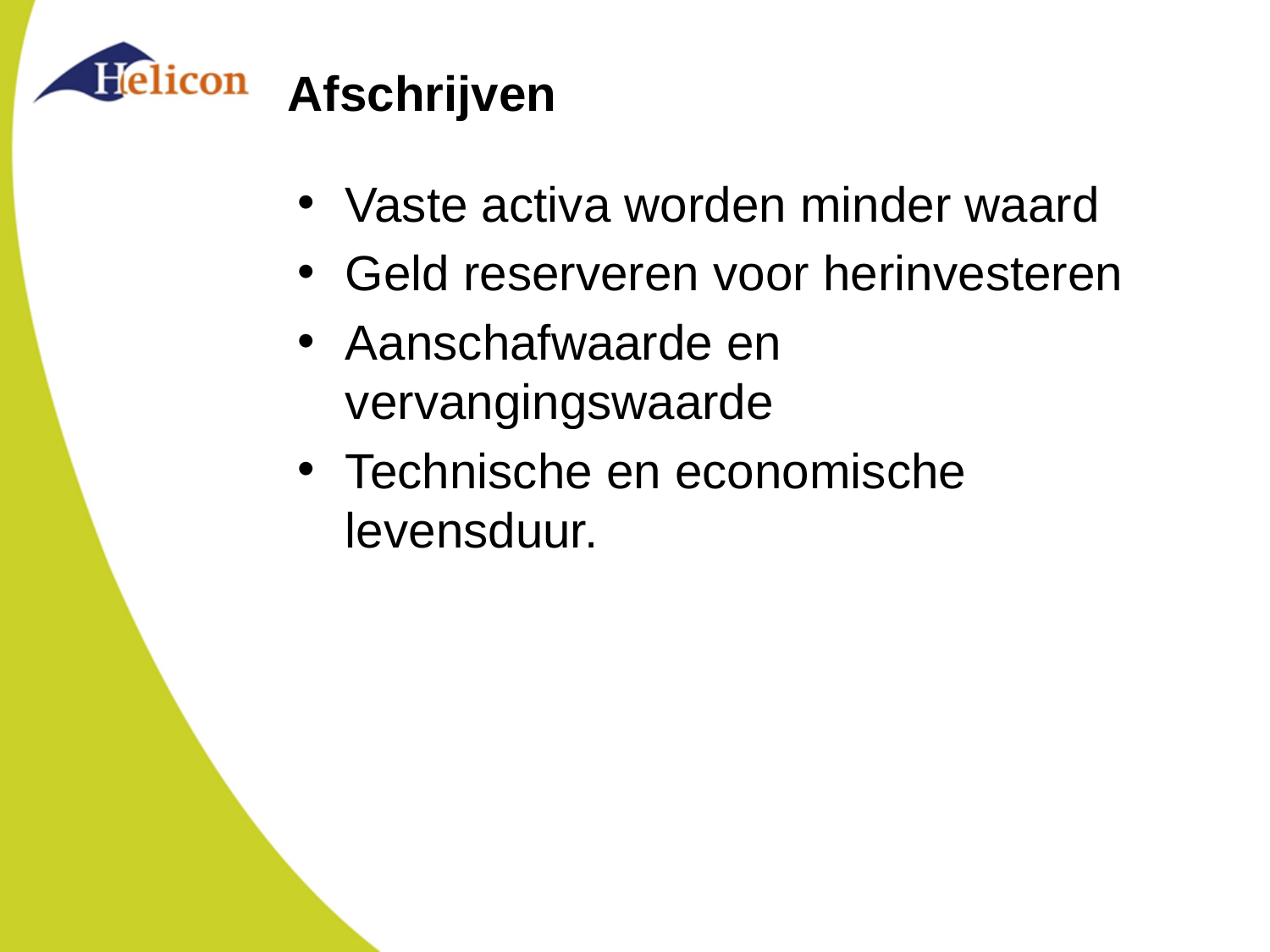

# Afschrijven
Vaste activa worden minder waard
Geld reserveren voor herinvesteren
Aanschafwaarde en vervangingswaarde
Technische en economische levensduur.